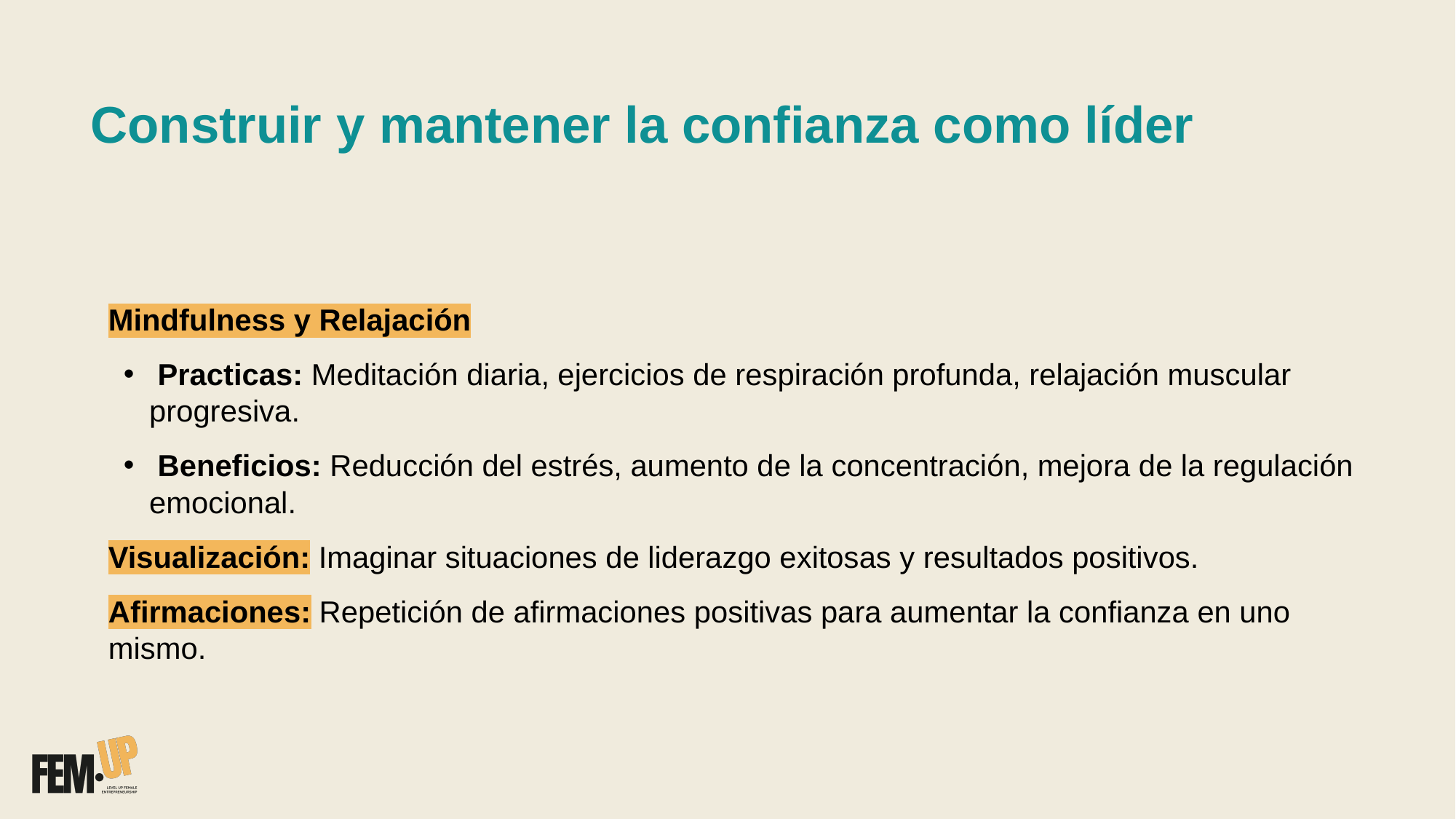

# Construir y mantener la confianza como líder
Mindfulness y Relajación
 Practicas: Meditación diaria, ejercicios de respiración profunda, relajación muscular progresiva.
 Beneficios: Reducción del estrés, aumento de la concentración, mejora de la regulación emocional.
Visualización: Imaginar situaciones de liderazgo exitosas y resultados positivos.
Afirmaciones: Repetición de afirmaciones positivas para aumentar la confianza en uno mismo.